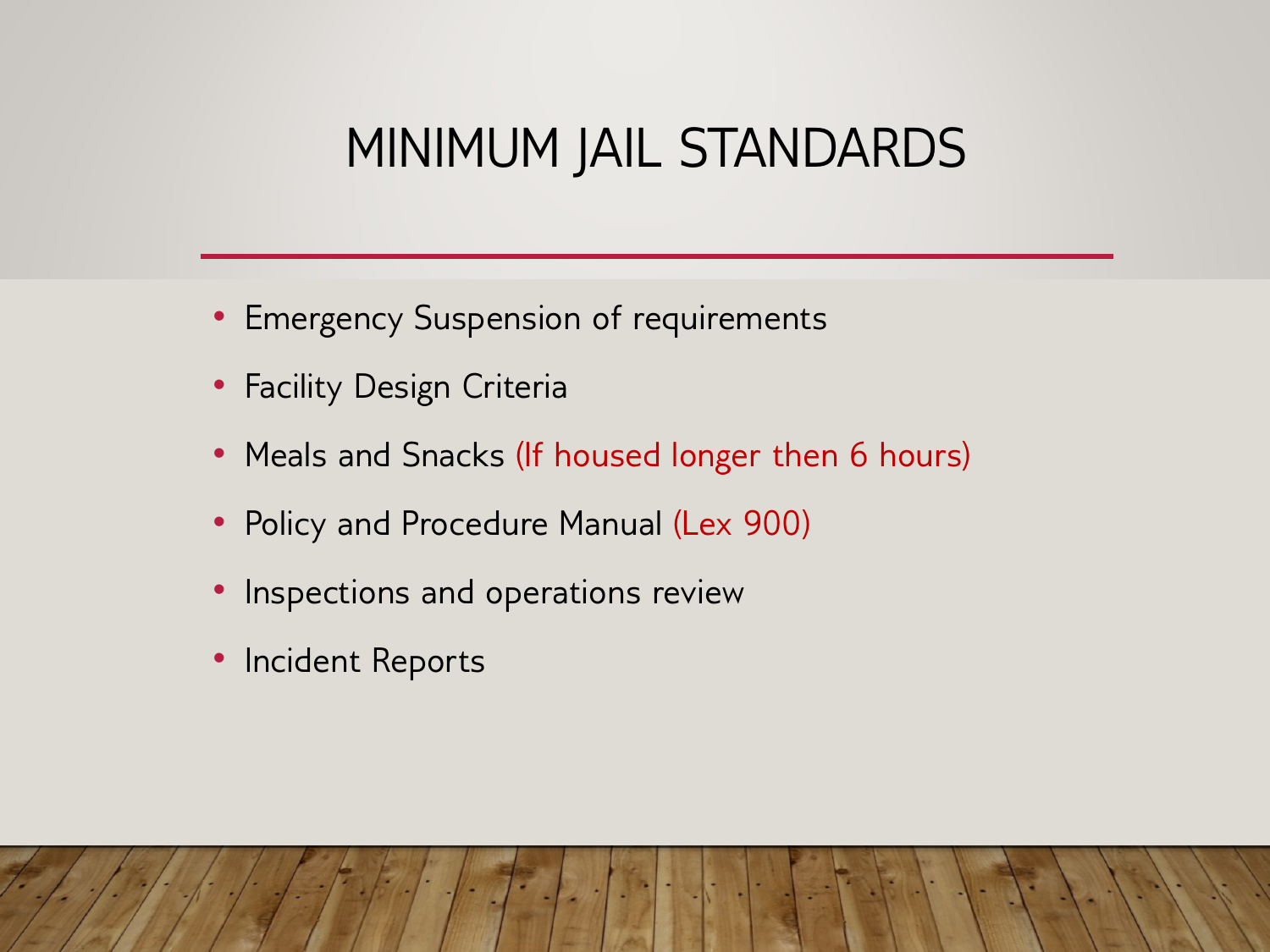

# MINIMUM JAIL STANDARDS
Emergency Suspension of requirements
Facility Design Criteria
Meals and Snacks (If housed longer then 6 hours)
Policy and Procedure Manual (Lex 900)
Inspections and operations review
Incident Reports